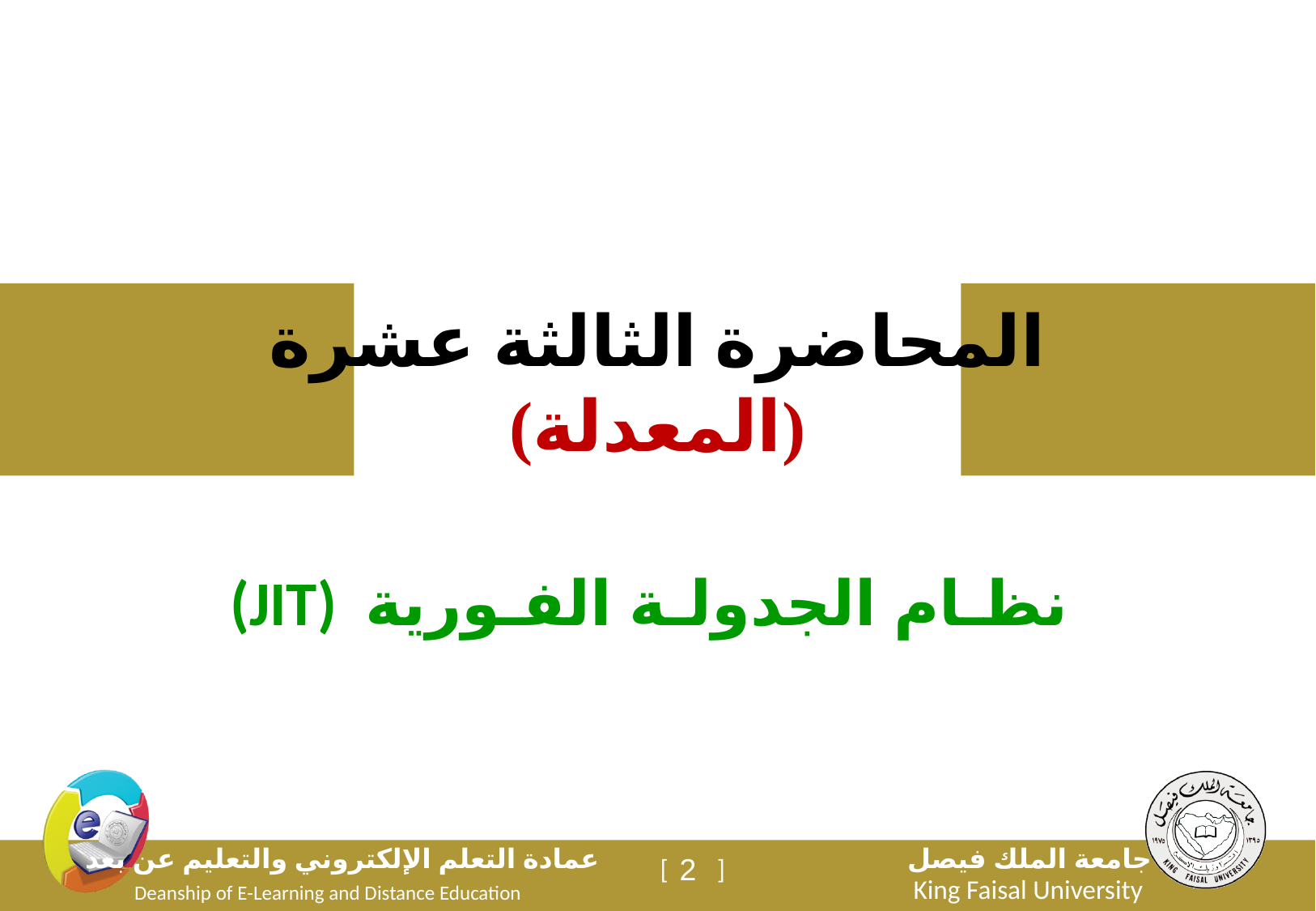

# المحاضرة الثالثة عشرة (المعدلة)
 (JIT)  نظـام الجدولـة الفـورية